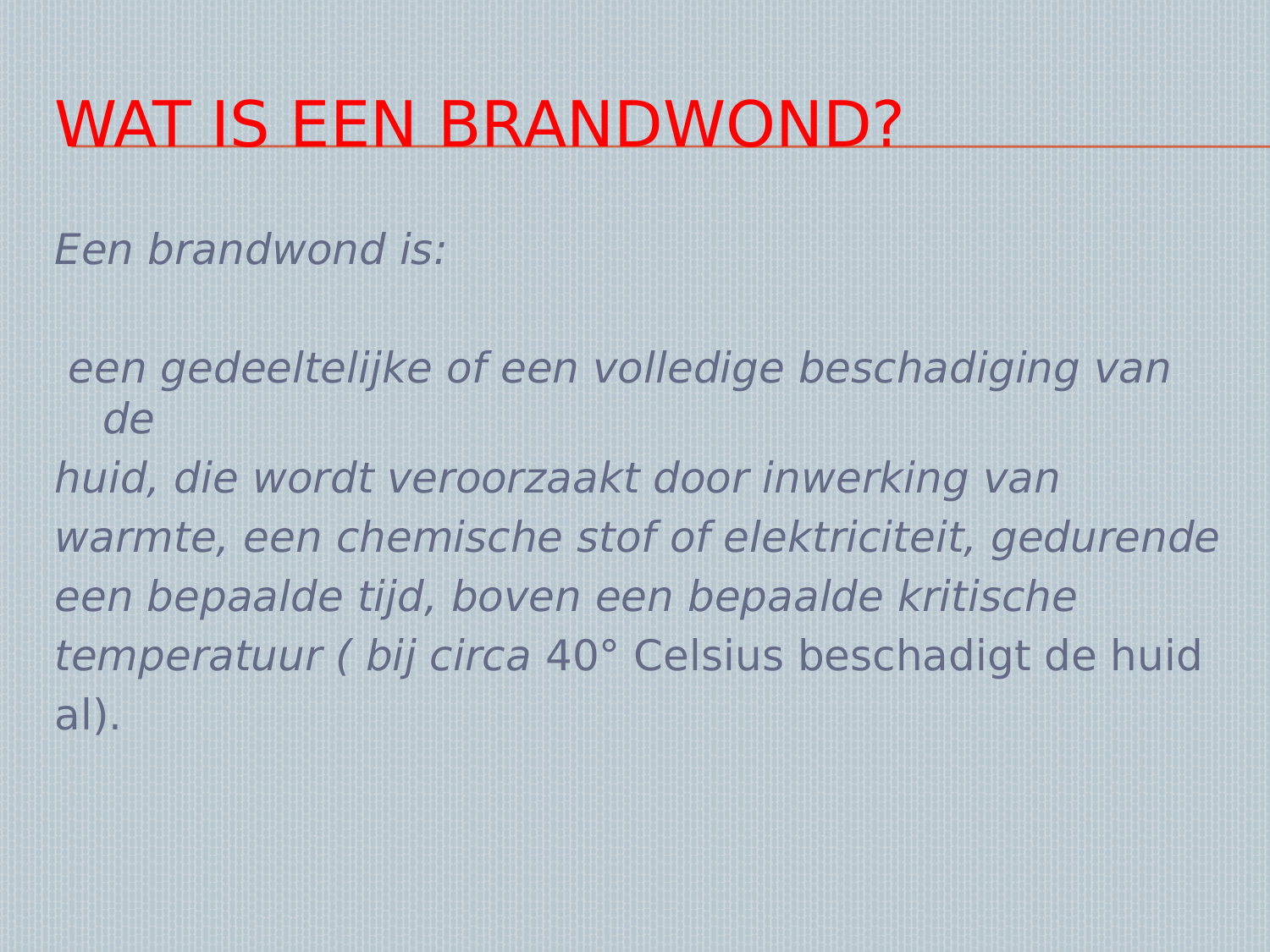

# Wat is een brandwond?
Een brandwond is:

 een gedeeltelijke of een volledige beschadiging van de
huid, die wordt veroorzaakt door inwerking van
warmte, een chemische stof of elektriciteit, gedurende
een bepaalde tijd, boven een bepaalde kritische
temperatuur ( bij circa 40° Celsius beschadigt de huid
al).